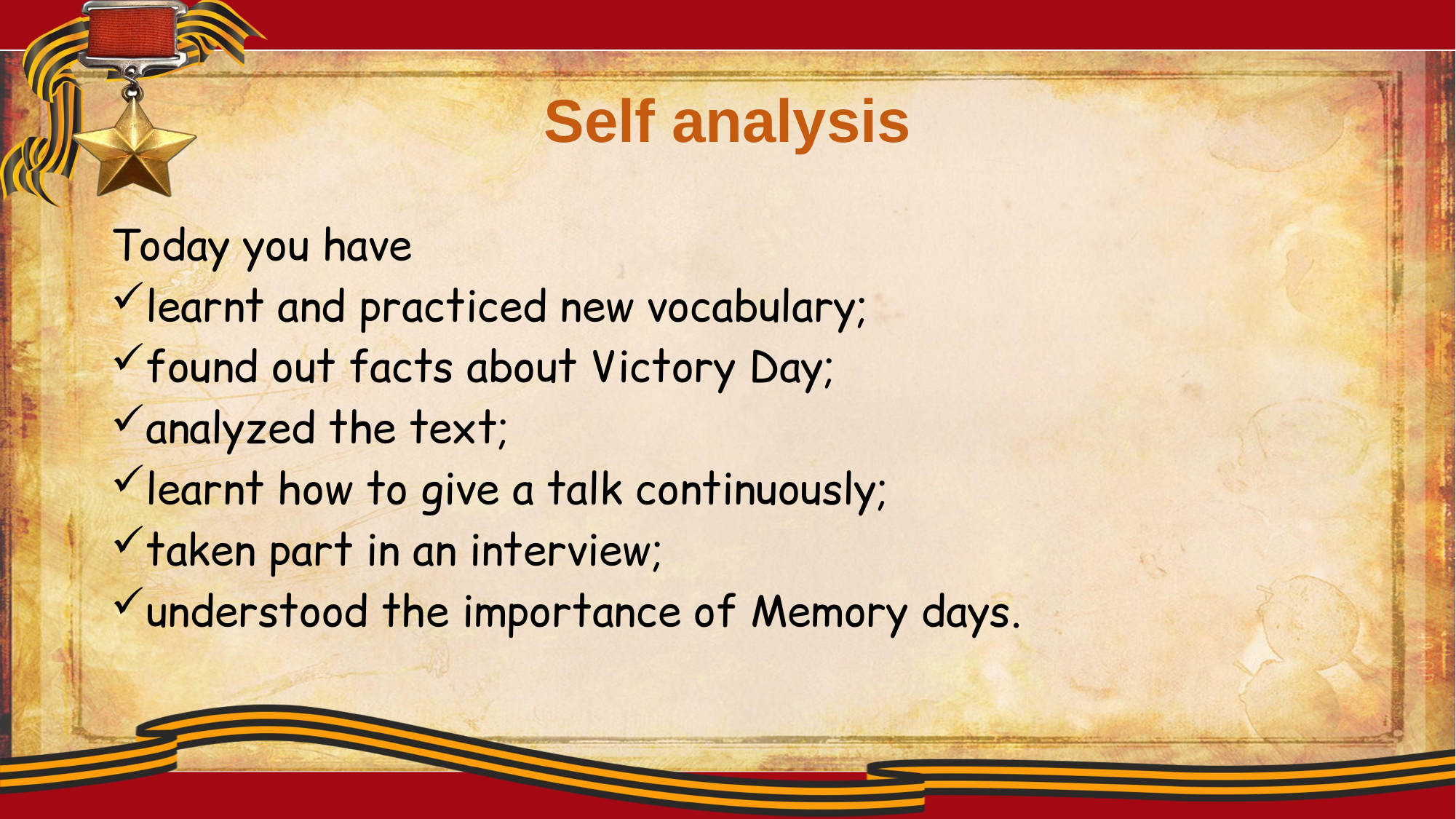

# Self analysis
Today you have
learnt and practiced new vocabulary;
found out facts about Victory Day;
analyzed the text;
learnt how to give a talk continuously;
taken part in an interview;
understood the importance of Memory days.